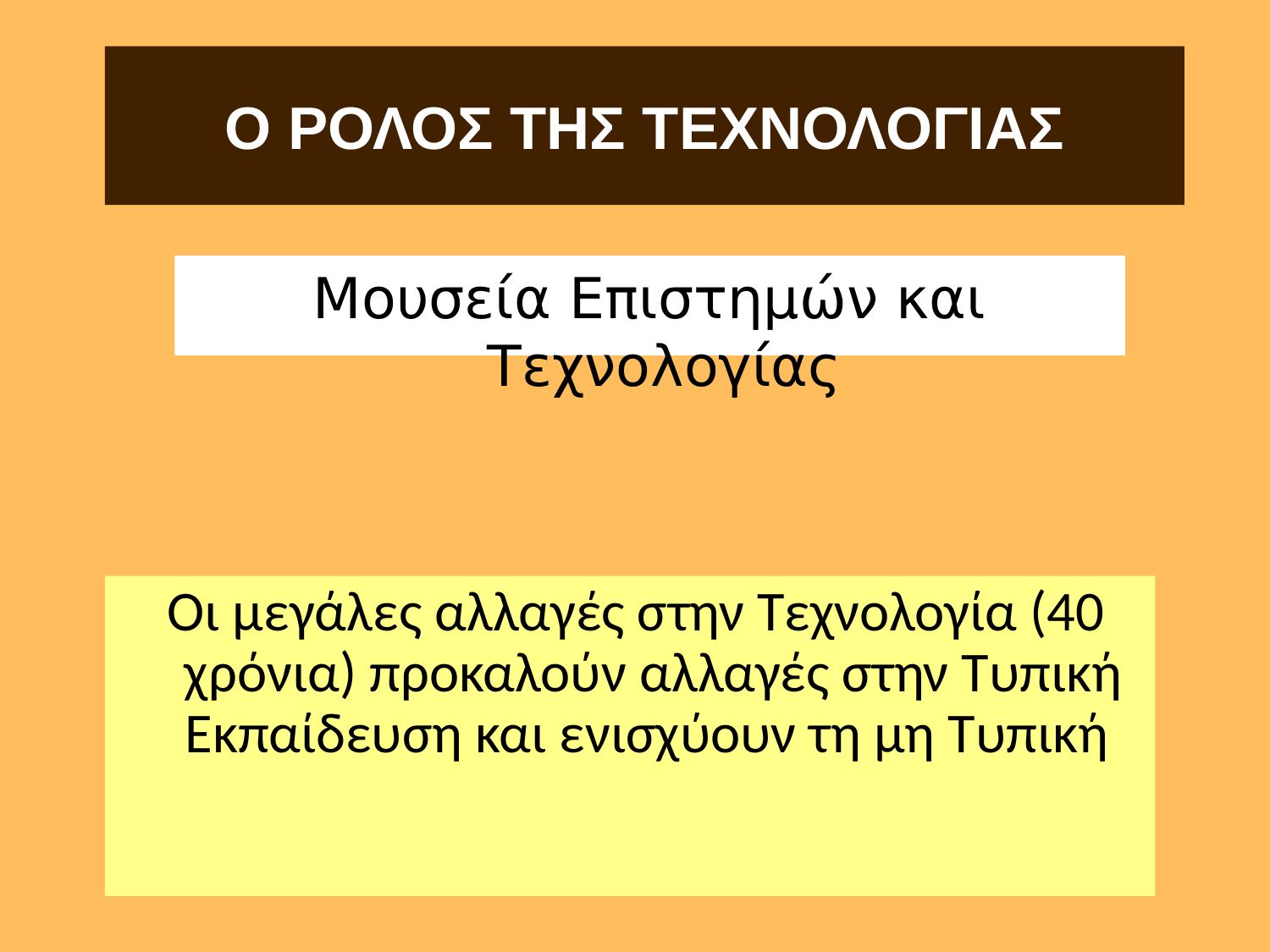

# Ο ΡΟΛΟΣ ΤΗΣ ΤΕΧΝΟΛΟΓΙΑΣ
Μουσεία Επιστημών και Τεχνολογίας
 Οι μεγάλες αλλαγές στην Τεχνολογία (40 χρόνια) προκαλούν αλλαγές στην Τυπική Εκπαίδευση και ενισχύουν τη μη Τυπική